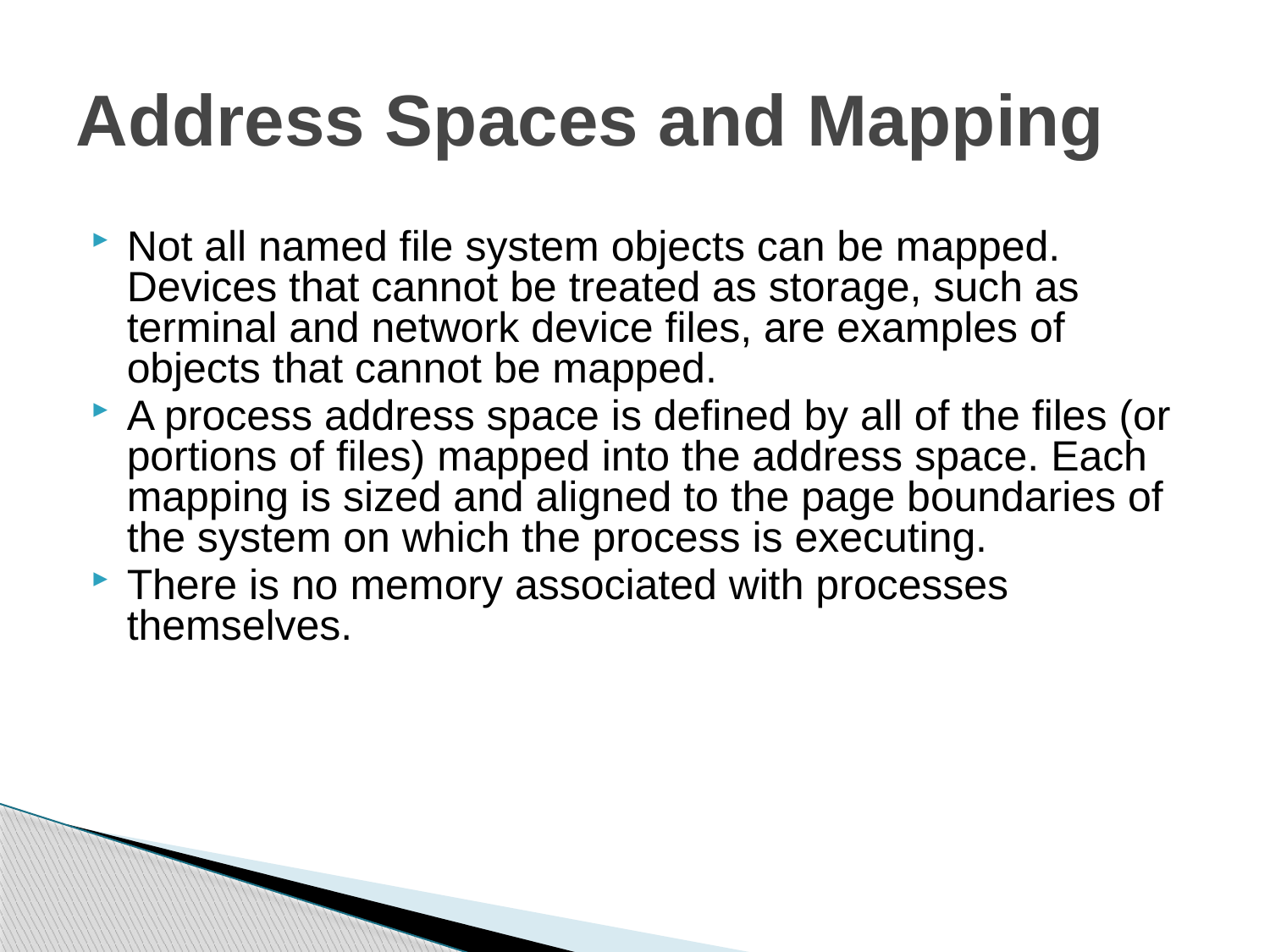

# Address Spaces and Mapping
Not all named file system objects can be mapped. Devices that cannot be treated as storage, such as terminal and network device files, are examples of objects that cannot be mapped.
A process address space is defined by all of the files (or portions of files) mapped into the address space. Each mapping is sized and aligned to the page boundaries of the system on which the process is executing.
There is no memory associated with processes themselves.